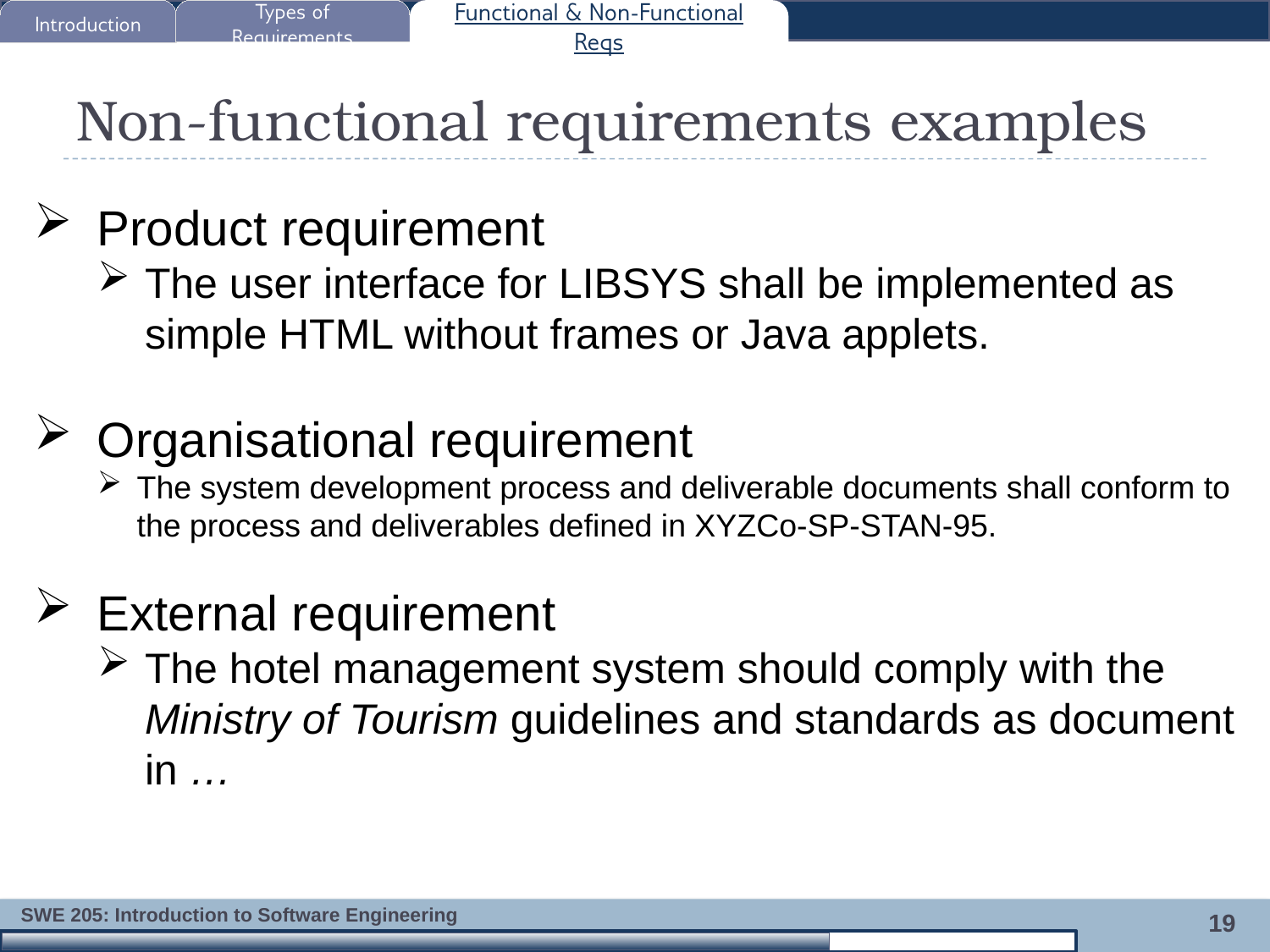

Introduction
Types of Requirements
Functional & Non-Functional Reqs
# Non-functional requirements examples
Product requirement
The user interface for LIBSYS shall be implemented as simple HTML without frames or Java applets.

Organisational requirement
The system development process and deliverable documents shall conform to the process and deliverables defined in XYZCo-SP-STAN-95.

External requirement
The hotel management system should comply with the Ministry of Tourism guidelines and standards as document in …
19